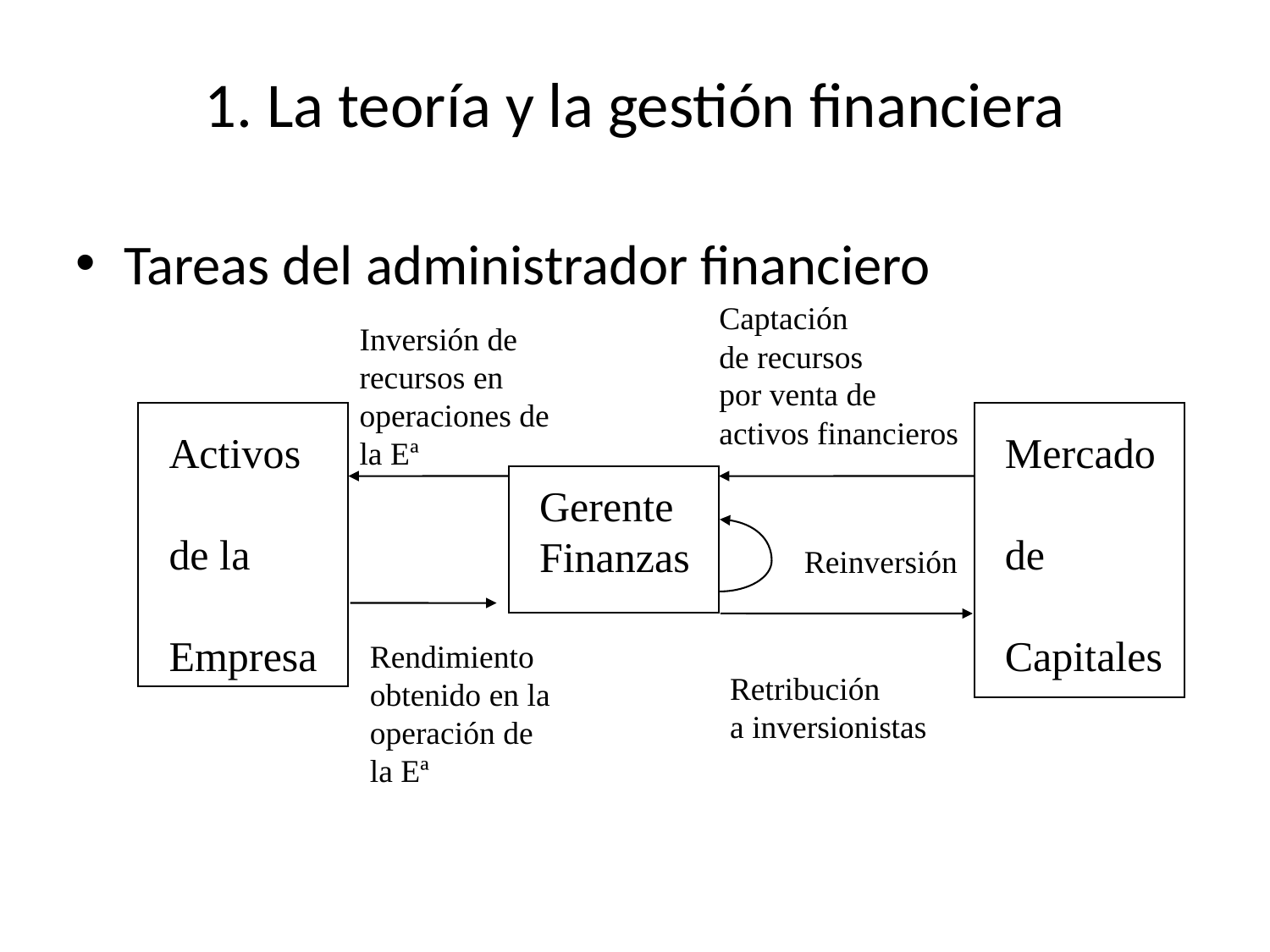

# 1. La teoría y la gestión financiera
Tareas del administrador financiero
Captación
de recursos
por venta de
activos financieros
Inversión de
recursos en
operaciones de
la Eª

Activos

de la

Empresa
Mercado

de

Capitales

Gerente
Finanzas

Reinversión

Rendimiento
obtenido en la
operación de
la Eª
Retribución
a inversionistas